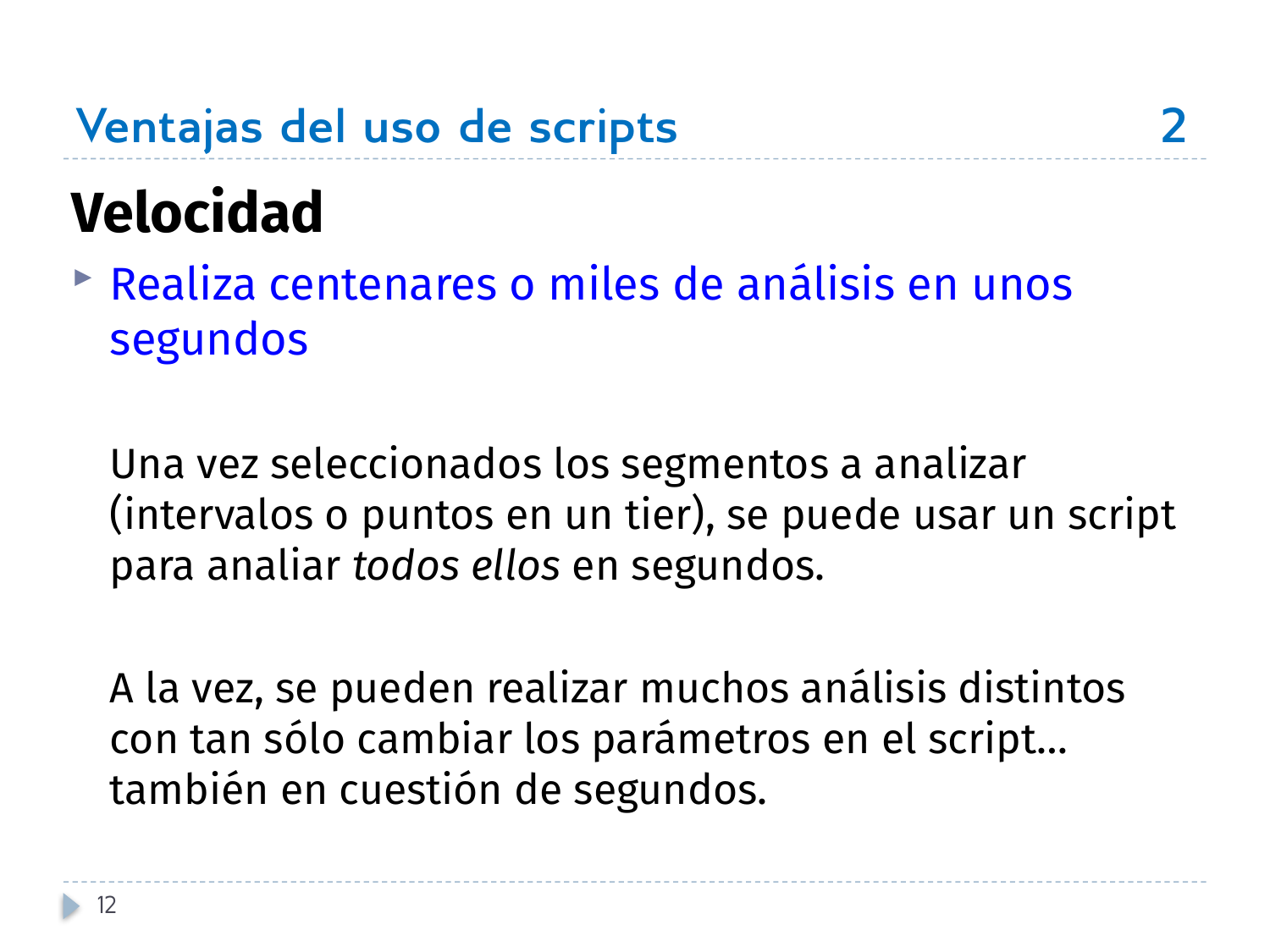

# Ventajas del uso de scripts	2
Velocidad
Realiza centenares o miles de análisis en unos segundos

	Una vez seleccionados los segmentos a analizar (intervalos o puntos en un tier), se puede usar un script para analiar todos ellos en segundos.

	A la vez, se pueden realizar muchos análisis distintos con tan sólo cambiar los parámetros en el script… también en cuestión de segundos.

12